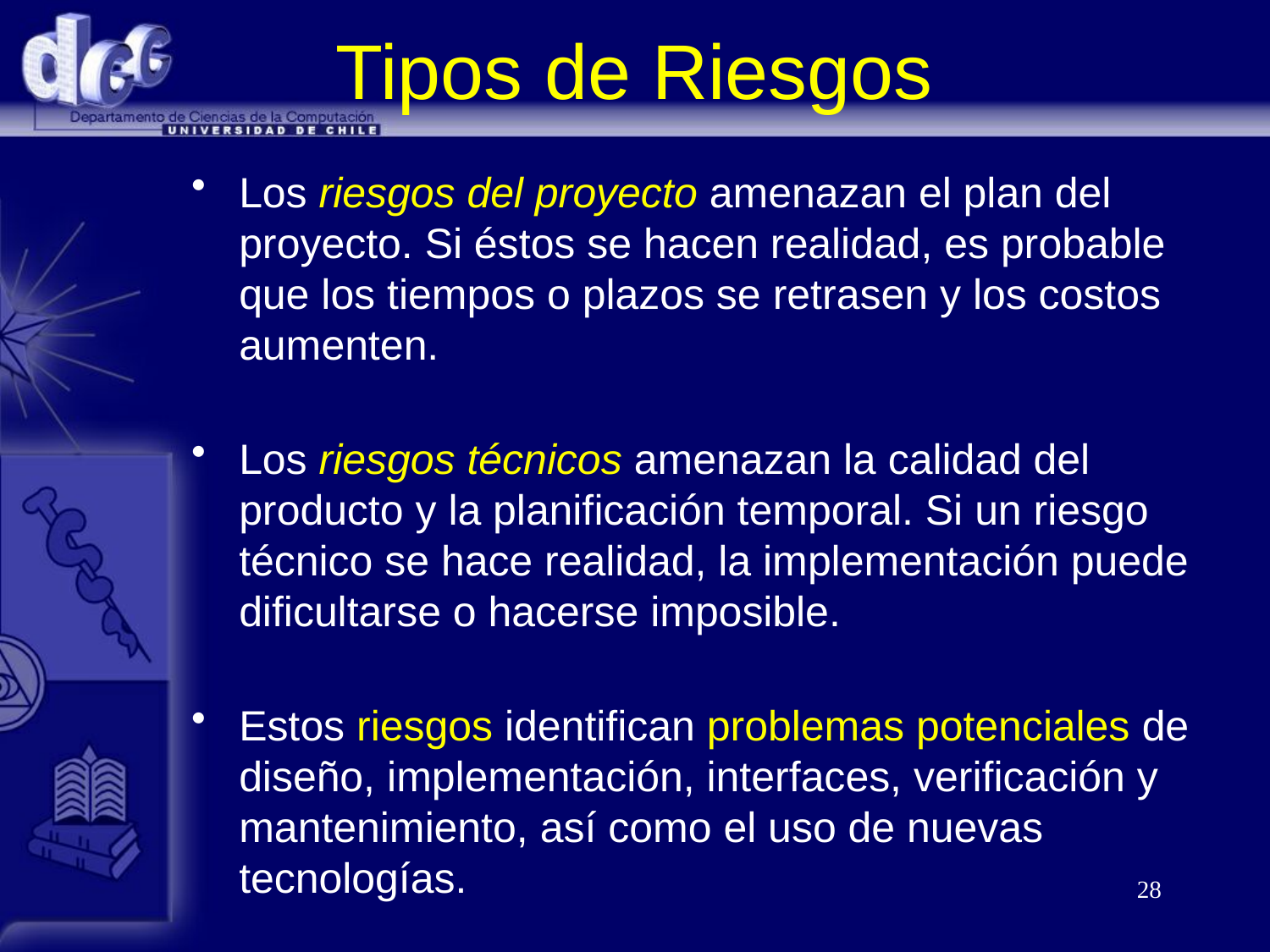

# Tipos de Riesgos
Los riesgos del proyecto amenazan el plan del proyecto. Si éstos se hacen realidad, es probable que los tiempos o plazos se retrasen y los costos aumenten.
Los riesgos técnicos amenazan la calidad del producto y la planificación temporal. Si un riesgo técnico se hace realidad, la implementación puede dificultarse o hacerse imposible.
Estos riesgos identifican problemas potenciales de diseño, implementación, interfaces, verificación y mantenimiento, así como el uso de nuevas tecnologías.
28